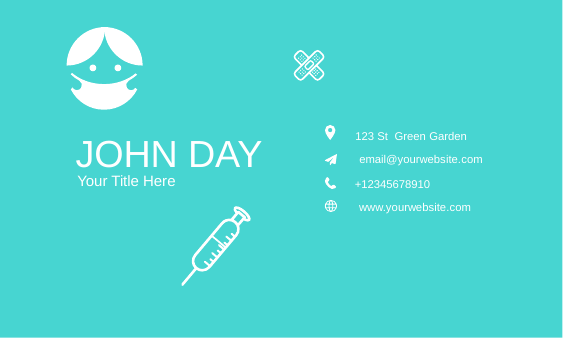

123 St  Green Garden
JOHN DAY

email@yourwebsite.com
Your Title Here
+12345678910
www.yourwebsite.com